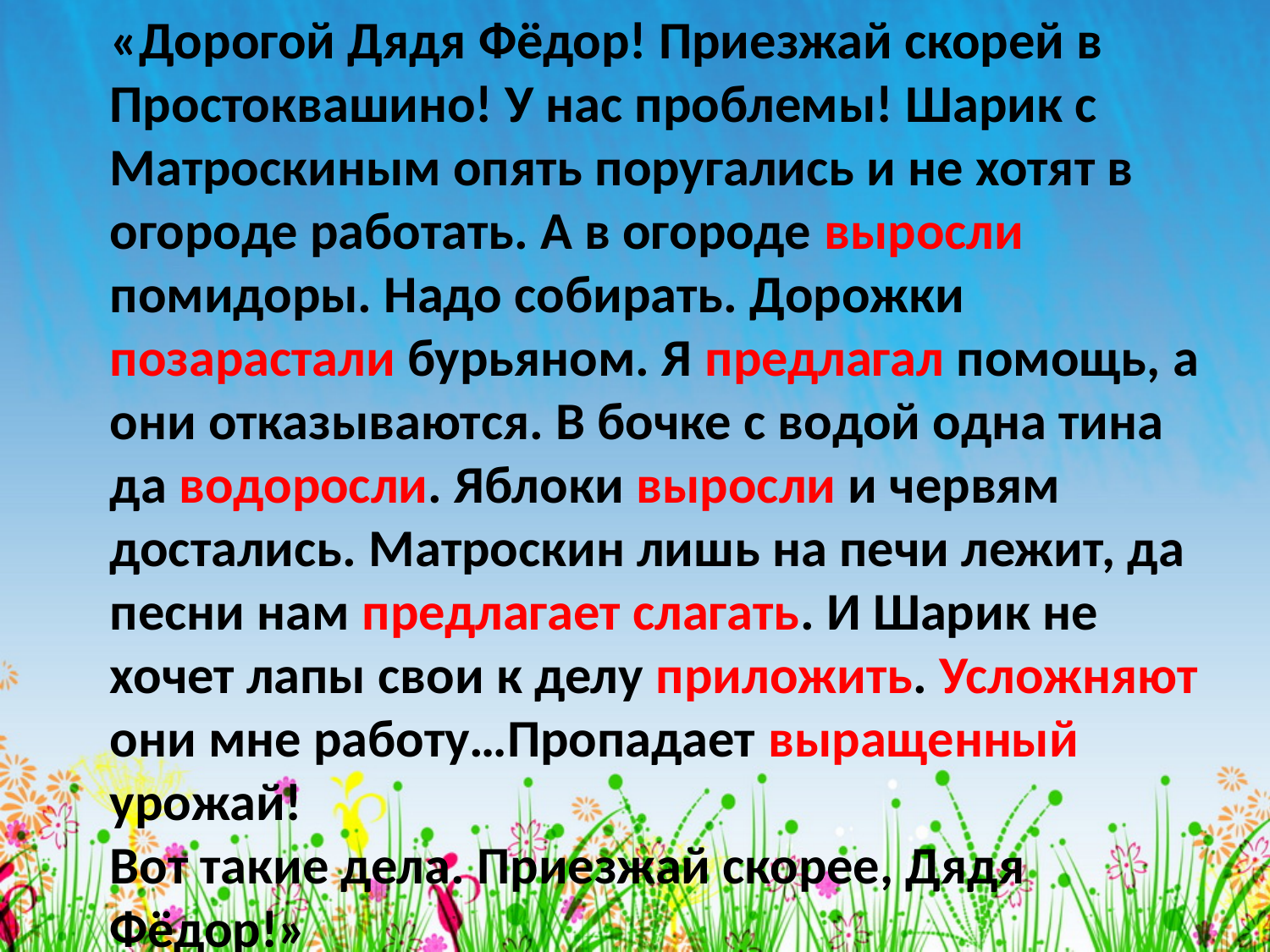

«Дорогой Дядя Фёдор! Приезжай скорей в Простоквашино! У нас проблемы! Шарик с Матроскиным опять поругались и не хотят в огороде работать. А в огороде выросли помидоры. Надо собирать. Дорожки позарастали бурьяном. Я предлагал помощь, а они отказываются. В бочке с водой одна тина да водоросли. Яблоки выросли и червям достались. Матроскин лишь на печи лежит, да песни нам предлагает слагать. И Шарик не хочет лапы свои к делу приложить. Усложняют они мне работу…Пропадает выращенный урожай! 
Вот такие дела. Приезжай скорее, Дядя Фёдор!»
#